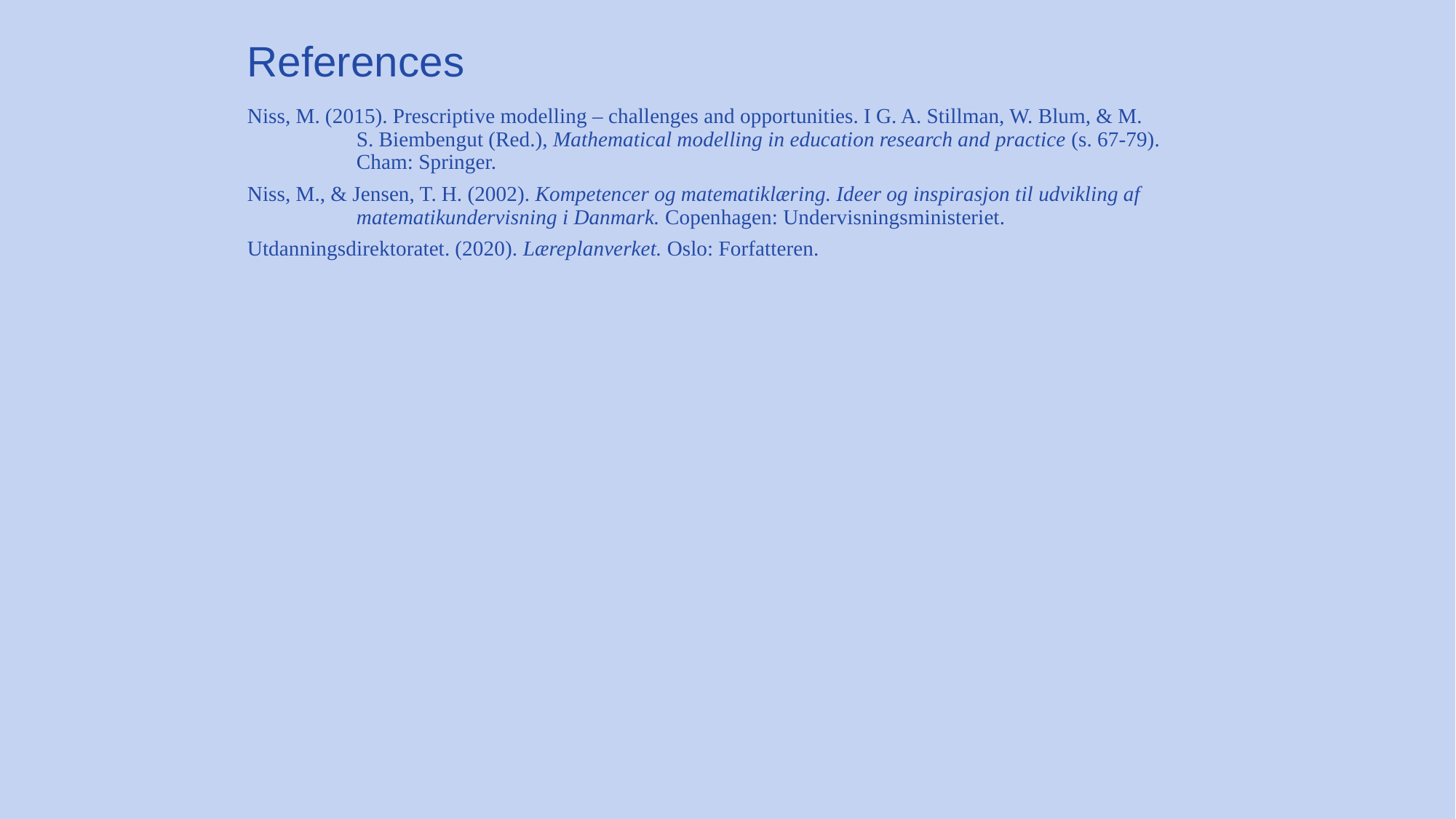

# References
Niss, M. (2015). Prescriptive modelling – challenges and opportunities. I G. A. Stillman, W. Blum, & M. 	S. Biembengut (Red.), Mathematical modelling in education research and practice (s. 67-79). 	Cham: Springer.
Niss, M., & Jensen, T. H. (2002). Kompetencer og matematiklæring. Ideer og inspirasjon til udvikling af 	matematikundervisning i Danmark. Copenhagen: Undervisningsministeriet.
Utdanningsdirektoratet. (2020). Læreplanverket. Oslo: Forfatteren.